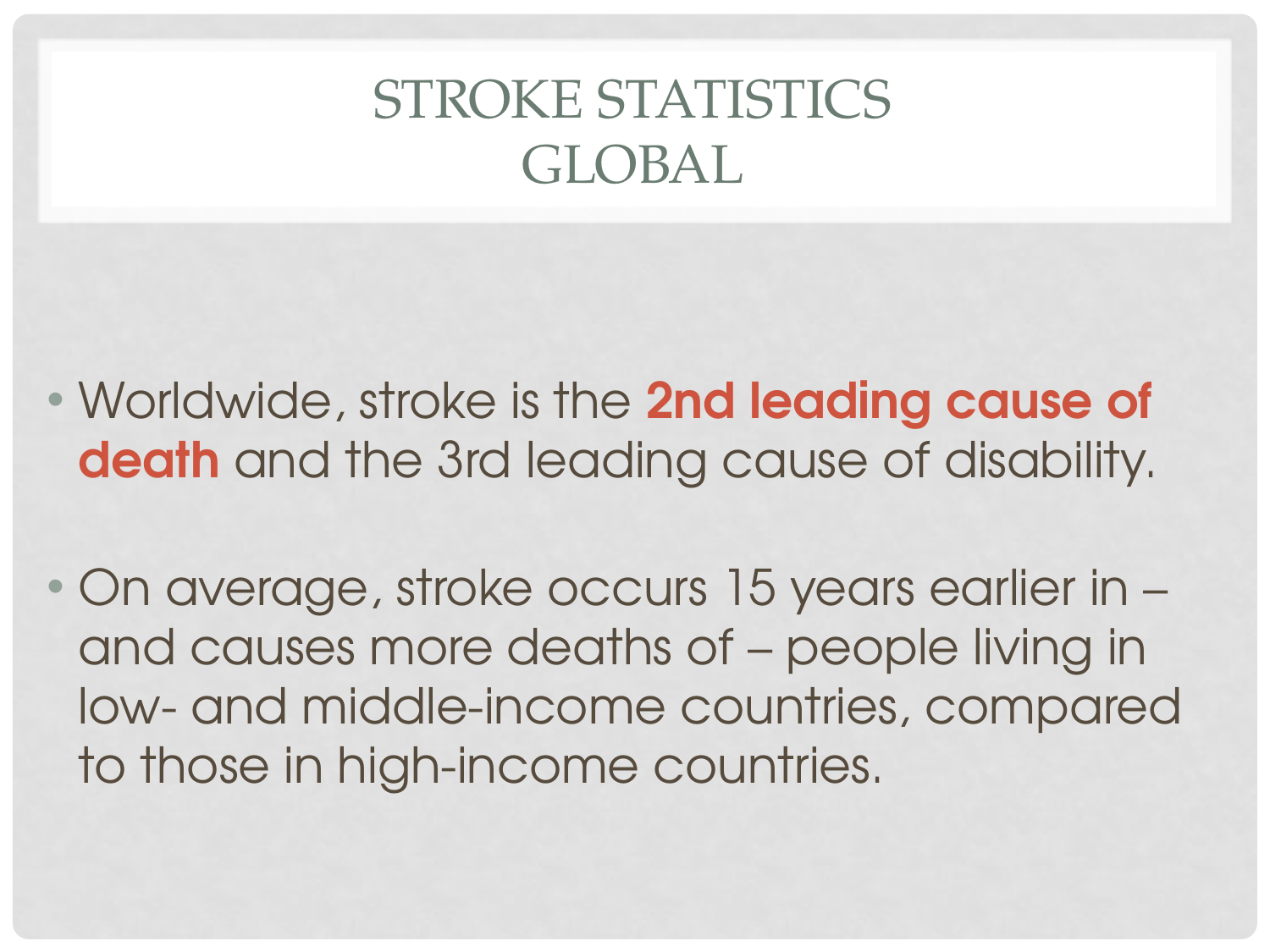

# Stroke statistics Global

Worldwide, stroke is the 2nd leading cause of death and the 3rd leading cause of disability.

On average, stroke occurs 15 years earlier in – and causes more deaths of – people living in low- and middle-income countries, compared to those in high-income countries.